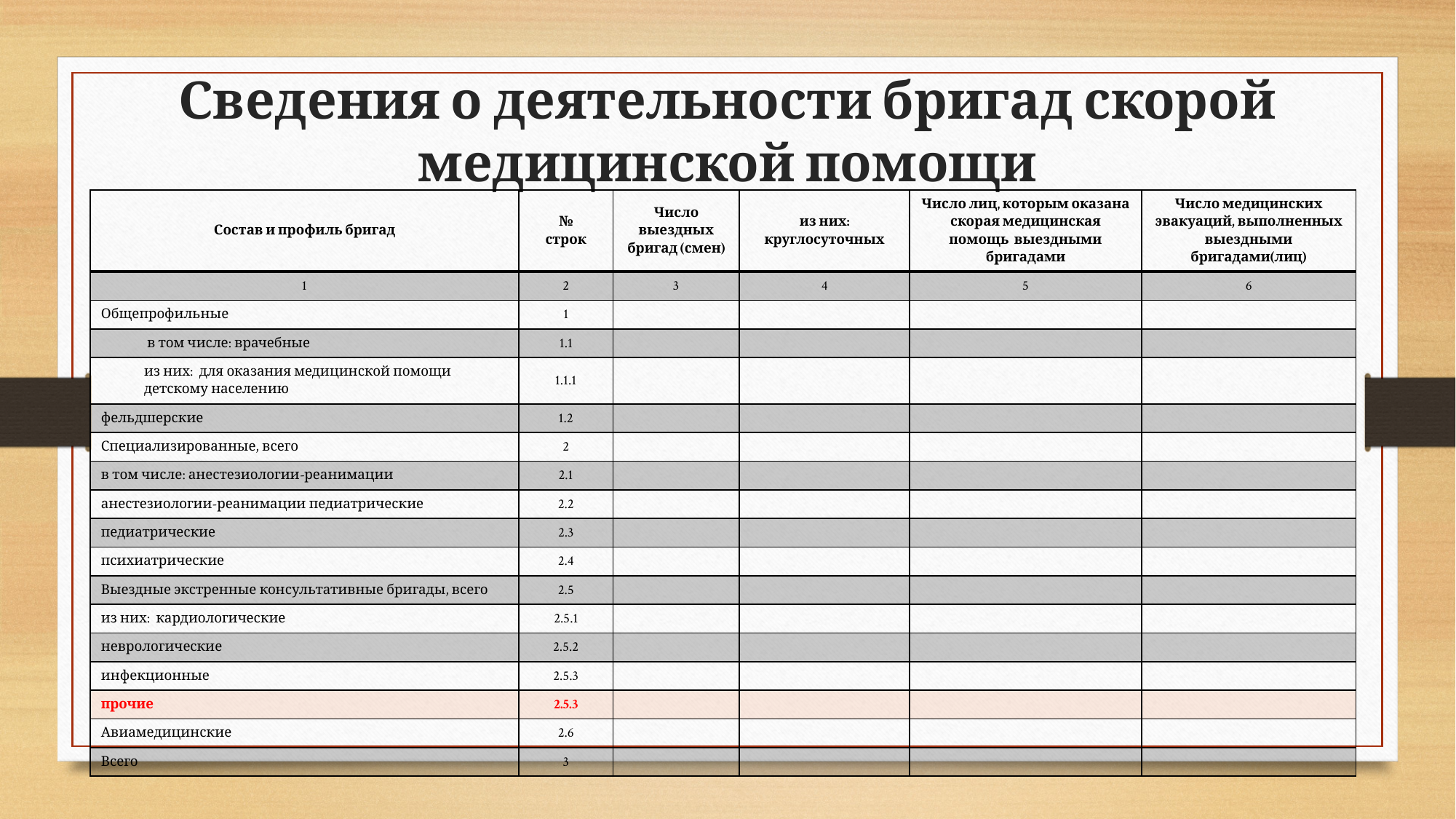

Сведения о деятельности бригад скорой медицинской помощи
| Состав и профиль бригад | № строк | Число выездных бригад (смен) | из них: круглосуточных | Число лиц, которым оказана скорая медицинская помощь выездными бригадами | Число медицинских эвакуаций, выполненных выездными бригадами(лиц) |
| --- | --- | --- | --- | --- | --- |
| 1 | 2 | 3 | 4 | 5 | 6 |
| Общепрофильные | 1 |  |  |  |  |
| в том числе: врачебные | 1.1 |  |  |  |  |
| из них: для оказания медицинской помощи детскому населению | 1.1.1 |  |  |  |  |
| фельдшерские | 1.2 |  |  |  |  |
| Специализированные, всего | 2 |  |  |  |  |
| в том числе: анестезиологии-реанимации | 2.1 |  |  |  |  |
| анестезиологии-реанимации педиатрические | 2.2 |  |  |  |  |
| педиатрические | 2.3 |  |  |  |  |
| психиатрические | 2.4 |  |  |  |  |
| Выездные экстренные консультативные бригады, всего | 2.5 |  |  |  |  |
| из них: кардиологические | 2.5.1 |  |  |  |  |
| неврологические | 2.5.2 |  |  |  |  |
| инфекционные | 2.5.3 |  |  |  |  |
| прочие | 2.5.3 |  |  |  |  |
| Авиамедицинские | 2.6 |  |  |  |  |
| Всего | 3 |  |  |  |  |